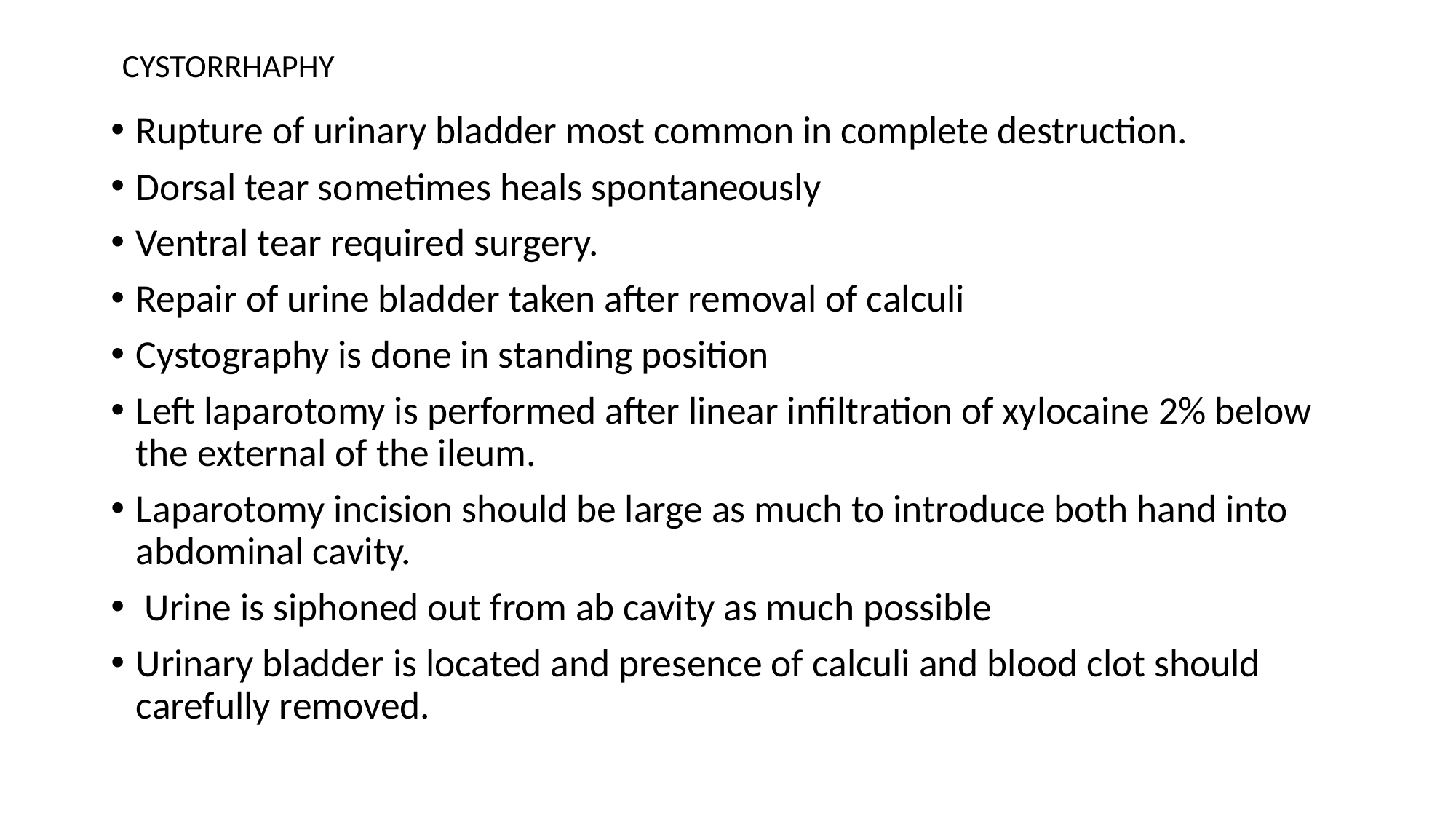

# CYSTORRHAPHY
Rupture of urinary bladder most common in complete destruction.
Dorsal tear sometimes heals spontaneously
Ventral tear required surgery.
Repair of urine bladder taken after removal of calculi
Cystography is done in standing position
Left laparotomy is performed after linear infiltration of xylocaine 2% below the external of the ileum.
Laparotomy incision should be large as much to introduce both hand into abdominal cavity.
 Urine is siphoned out from ab cavity as much possible
Urinary bladder is located and presence of calculi and blood clot should carefully removed.